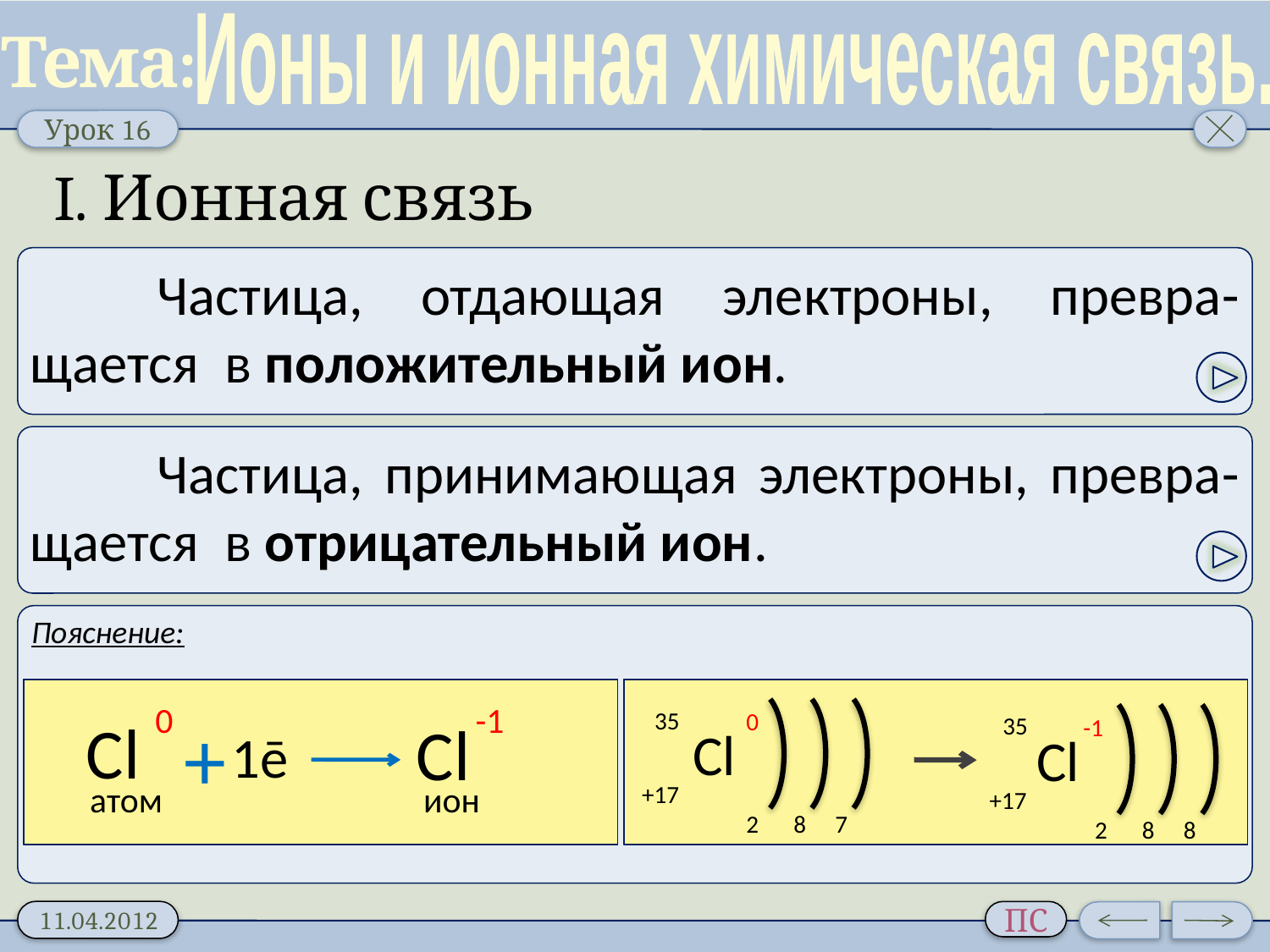

Ионы и ионная химическая связь.
I. Ионная связь

	Частица, отдающая электроны, превра-щается  в положительный ион.

	Частица, принимающая электроны, превра-щается  в отрицательный ион.

Пояснение:

-
0
+1
Na
Na
1ē
атом
ион

23
23
0
+1
Na
Na
+11
+11
2
8
1
2
8

0
-1
+
Cl
Cl
1ē
атом
ион

35
0
35
-1
Сl
Сl
+17
+17
2
8
7
2
8
8